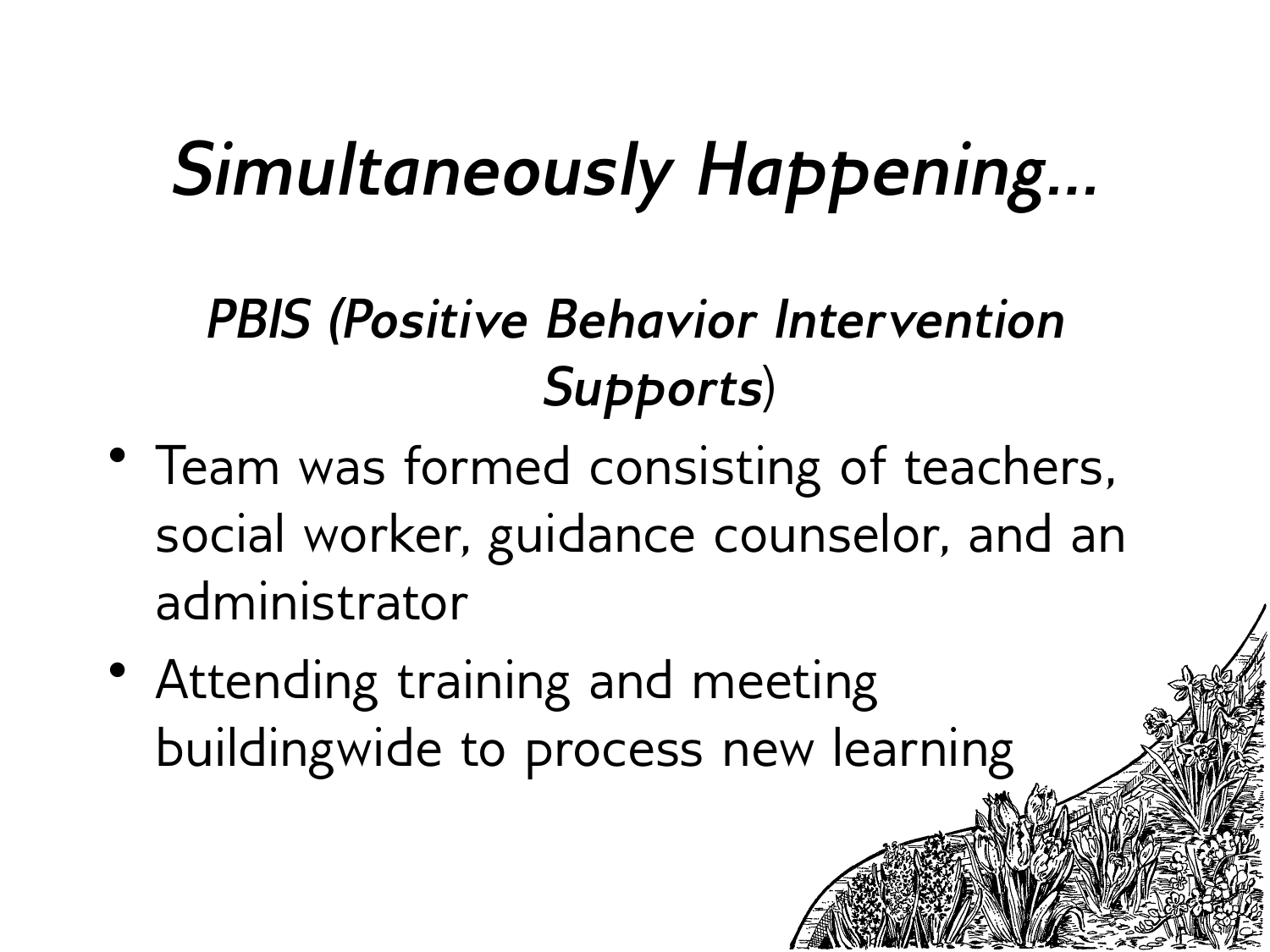

# Simultaneously Happening…
PBIS (Positive Behavior Intervention Supports)
Team was formed consisting of teachers, social worker, guidance counselor, and an administrator
Attending training and meeting buildingwide to process new learning